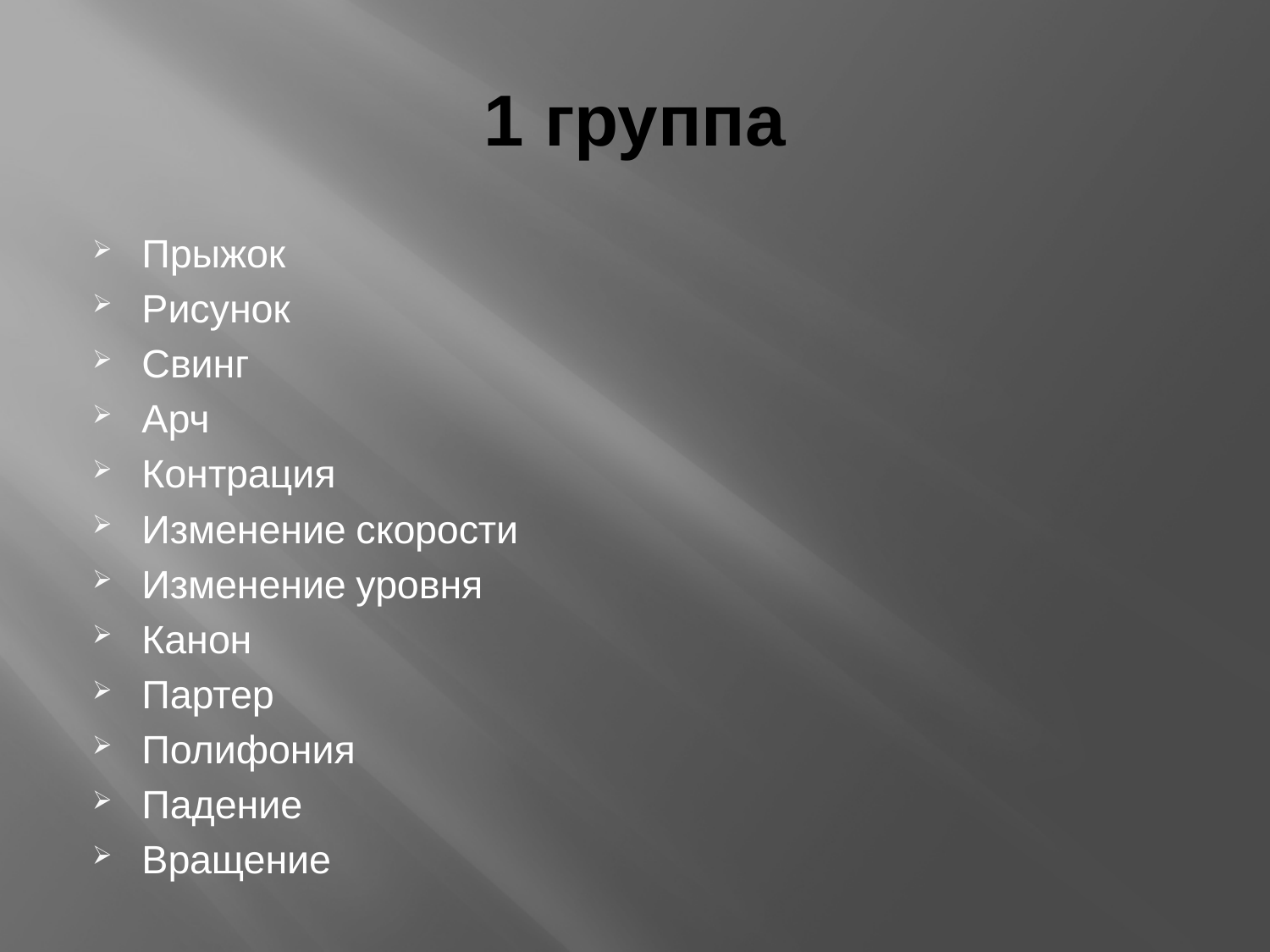

# 1 группа
Прыжок
Рисунок
Свинг
Арч
Контрация
Изменение скорости
Изменение уровня
Канон
Партер
Полифония
Падение
Вращение